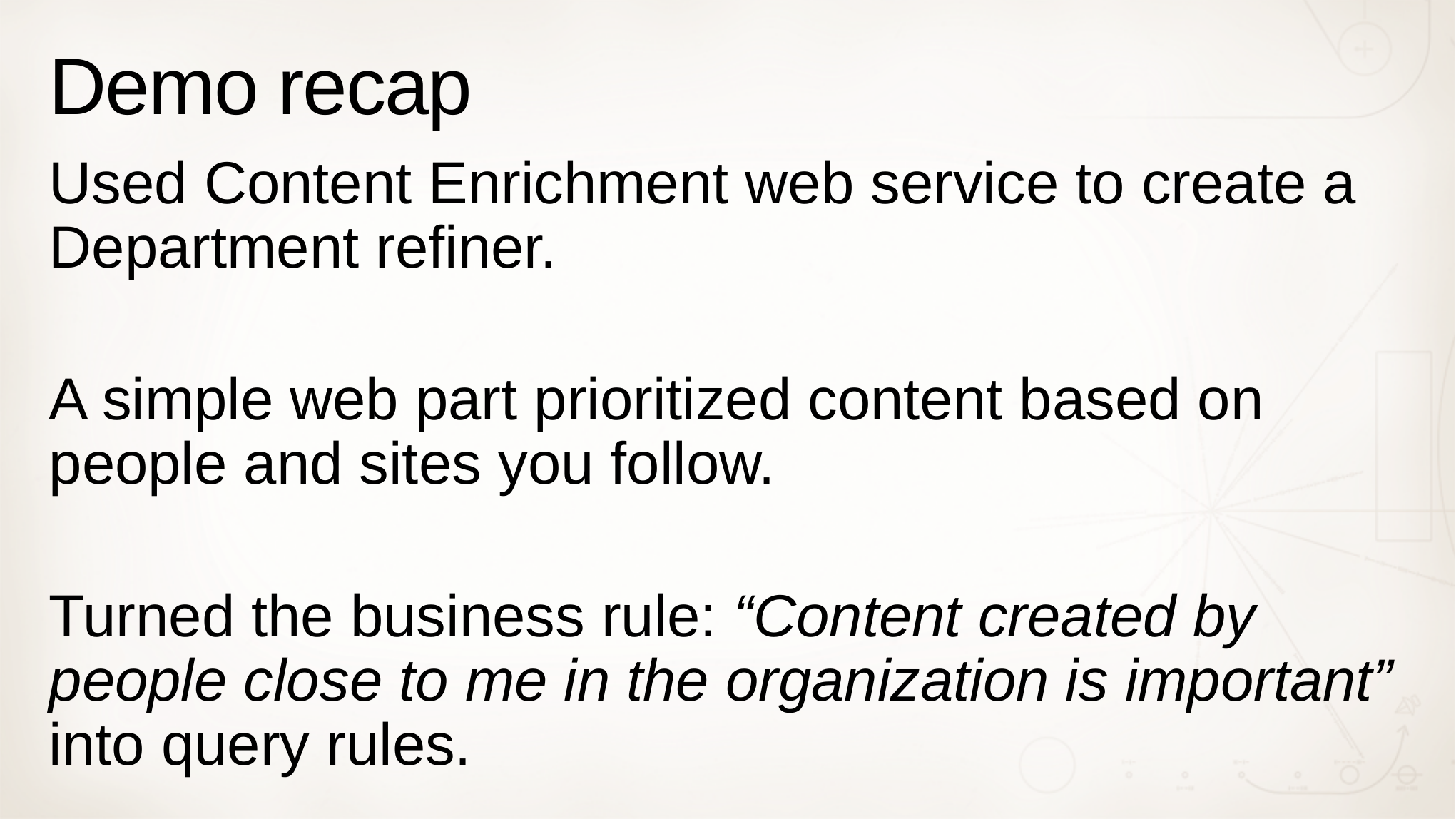

# Demo recap
Used Content Enrichment web service to create a Department refiner.

A simple web part prioritized content based on people and sites you follow.

Turned the business rule: “Content created by people close to me in the organization is important” into query rules.